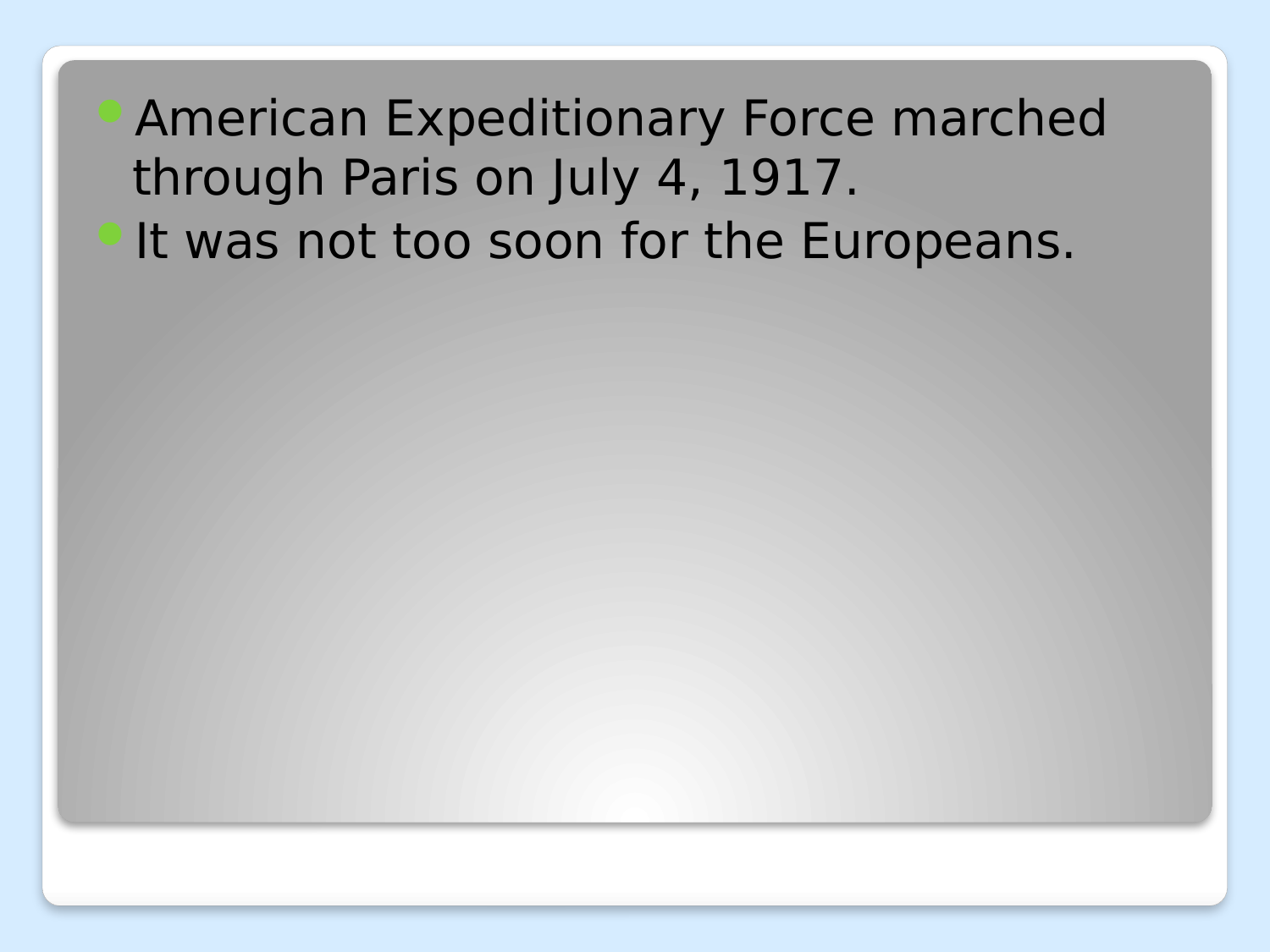

American Expeditionary Force marched through Paris on July 4, 1917.
It was not too soon for the Europeans.
#